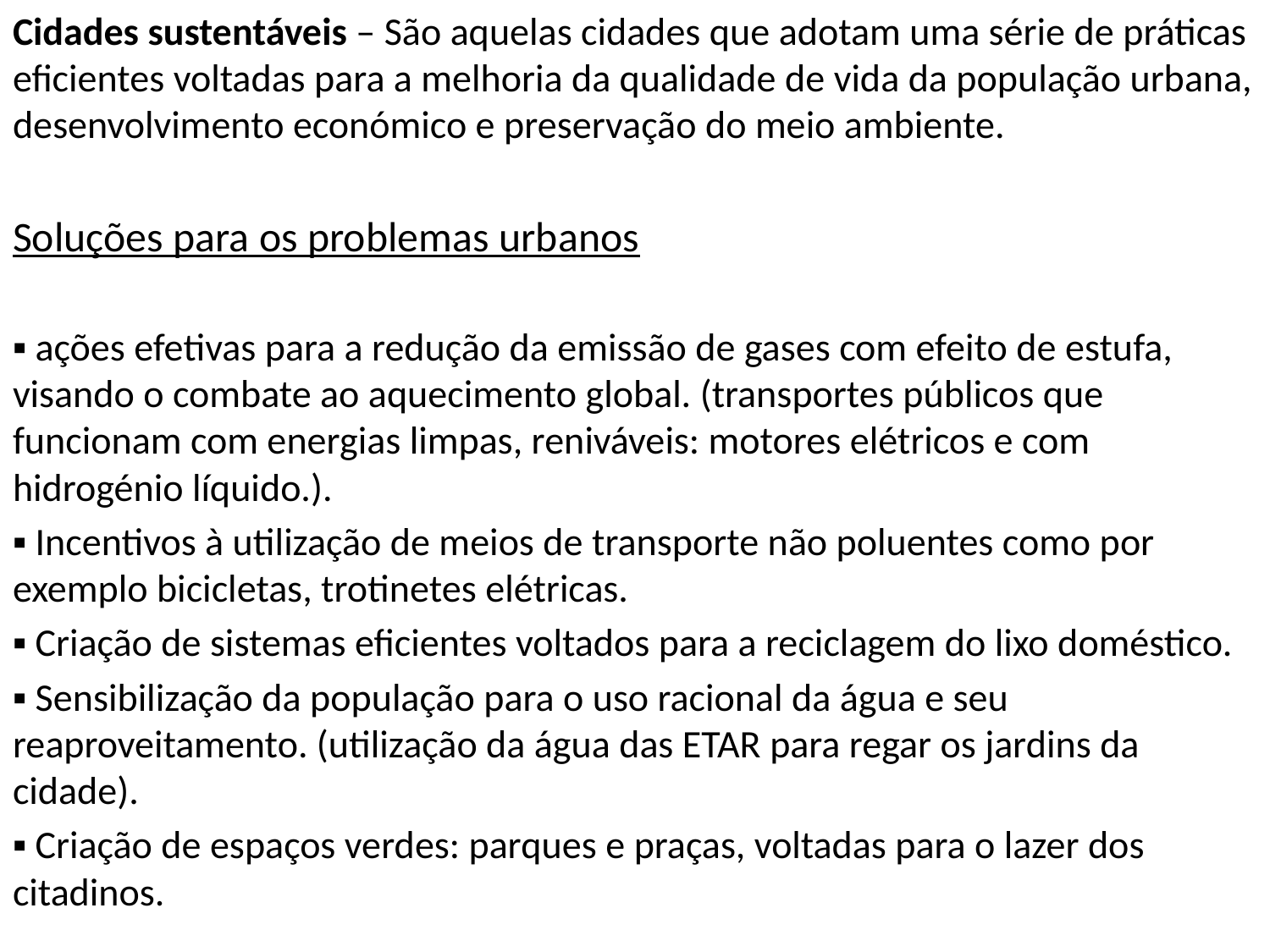

Cidades sustentáveis – São aquelas cidades que adotam uma série de práticas eficientes voltadas para a melhoria da qualidade de vida da população urbana, desenvolvimento económico e preservação do meio ambiente.

Soluções para os problemas urbanos

▪ ações efetivas para a redução da emissão de gases com efeito de estufa, visando o combate ao aquecimento global. (transportes públicos que funcionam com energias limpas, reniváveis: motores elétricos e com hidrogénio líquido.).
▪ Incentivos à utilização de meios de transporte não poluentes como por exemplo bicicletas, trotinetes elétricas.
▪ Criação de sistemas eficientes voltados para a reciclagem do lixo doméstico.
▪ Sensibilização da população para o uso racional da água e seu reaproveitamento. (utilização da água das ETAR para regar os jardins da cidade).
▪ Criação de espaços verdes: parques e praças, voltadas para o lazer dos citadinos.